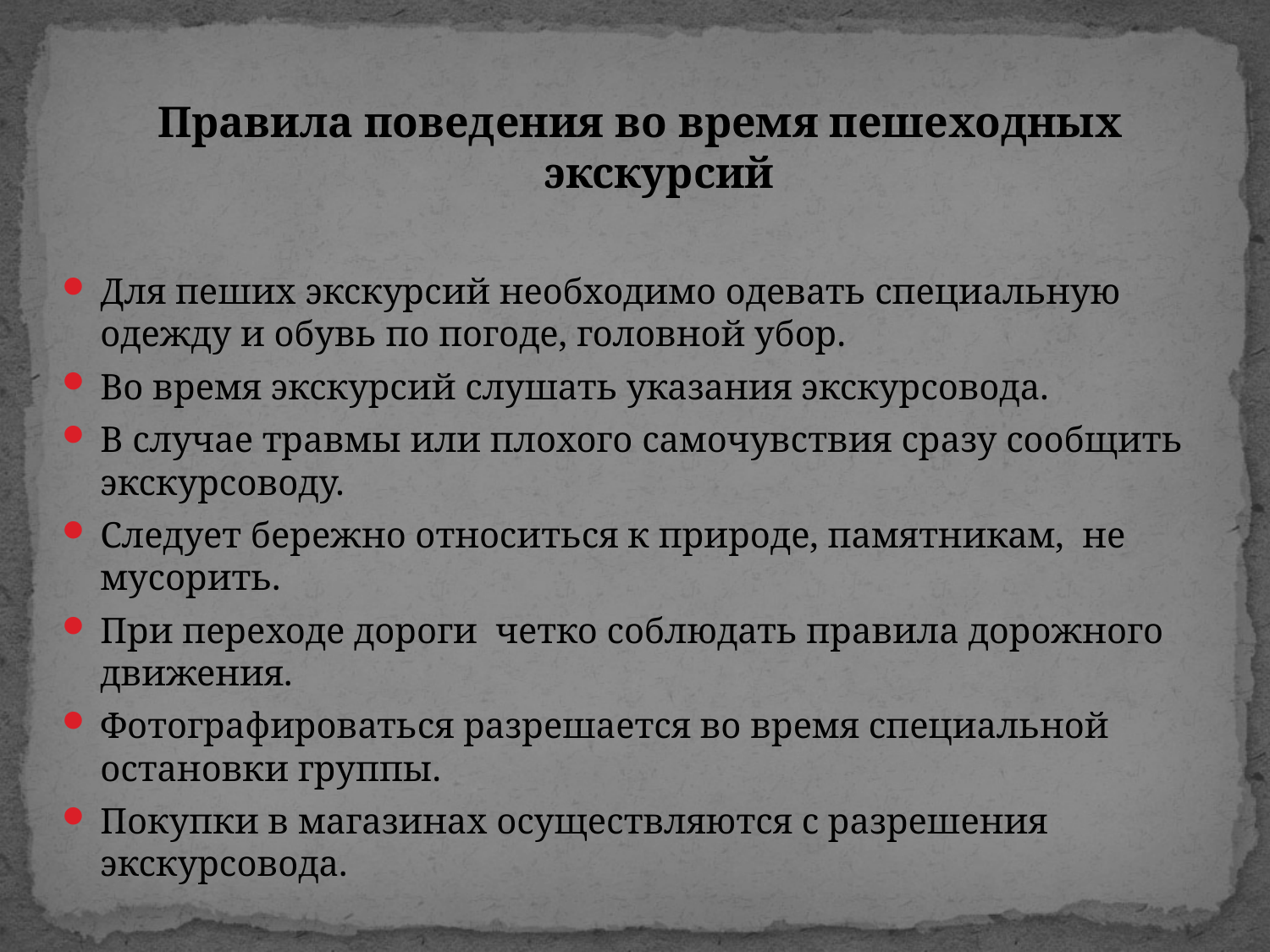

Правила поведения во время пешеходных экскурсий

Для пеших экскурсий необходимо одевать специальную одежду и обувь по погоде, головной убор.
Во время экскурсий слушать указания экскурсовода.
В случае травмы или плохого самочувствия сразу сообщить экскурсоводу.
Следует бережно относиться к природе, памятникам,  не мусорить.
При переходе дороги  четко соблюдать правила дорожного движения.
Фотографироваться разрешается во время специальной остановки группы.
Покупки в магазинах осуществляются с разрешения экскурсовода.